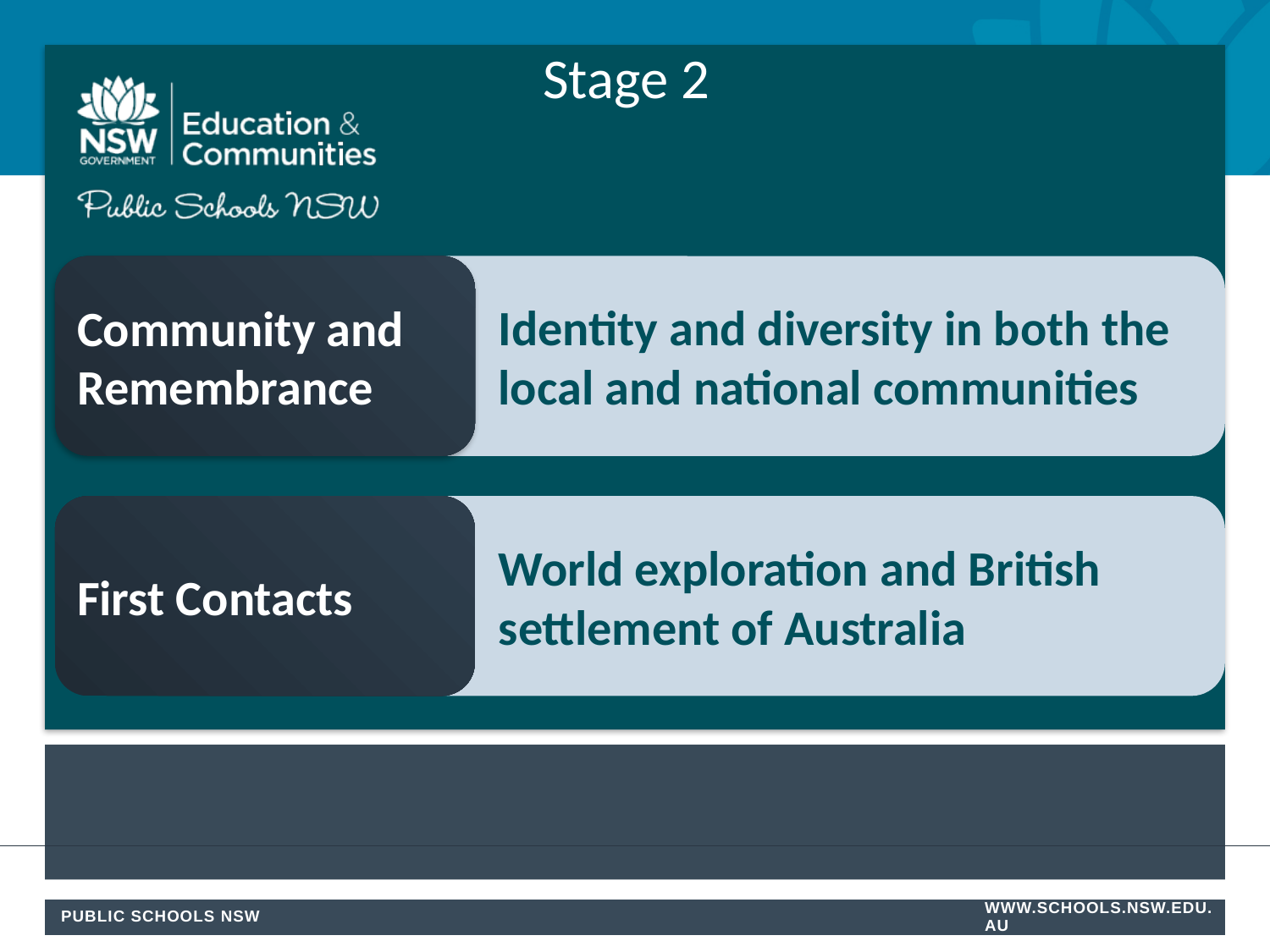

# Stage 2
Identity and diversity in both the local and national communities
Community and Remembrance
First Contacts
World exploration and British settlement of Australia